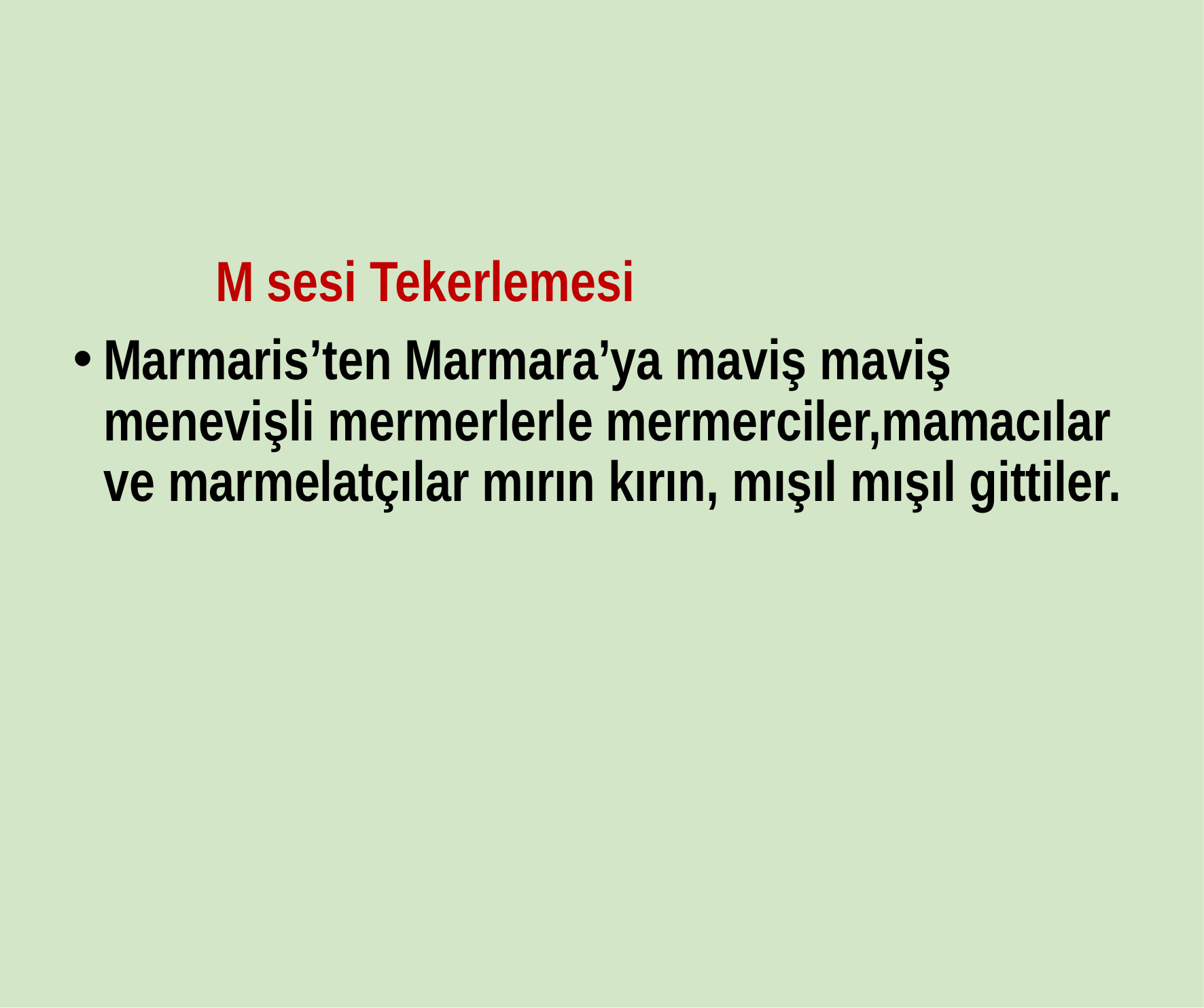

M sesi Tekerlemesi
Marmaris’ten Marmara’ya maviş maviş menevişli mermerlerle mermerciler,mamacılar ve marmelatçılar mırın kırın, mışıl mışıl gittiler.